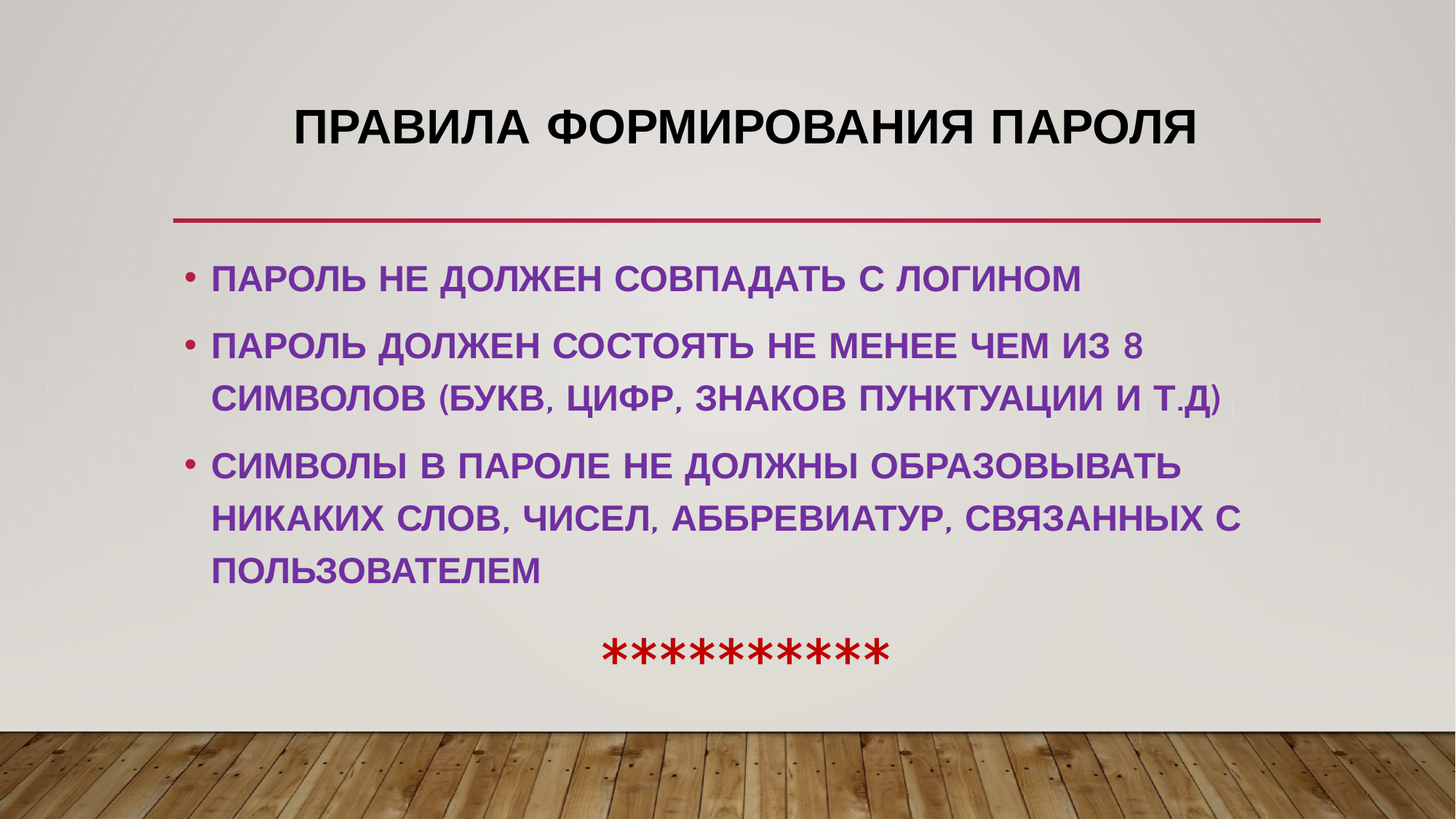

# Правила формирования пароля
ПАРОЛЬ НЕ ДОЛЖЕН СОВПАДАТЬ С ЛОГИНОМ
ПАРОЛЬ ДОЛЖЕН СОСТОЯТЬ НЕ МЕНЕЕ ЧЕМ ИЗ 8 СИМВОЛОВ (БУКВ, ЦИФР, ЗНАКОВ ПУНКТУАЦИИ И Т.Д)
СИМВОЛЫ В ПАРОЛЕ НЕ ДОЛЖНЫ ОБРАЗОВЫВАТЬ НИКАКИХ СЛОВ, ЧИСЕЛ, АББРЕВИАТУР, СВЯЗАННЫХ С ПОЛЬЗОВАТЕЛЕМ
**********